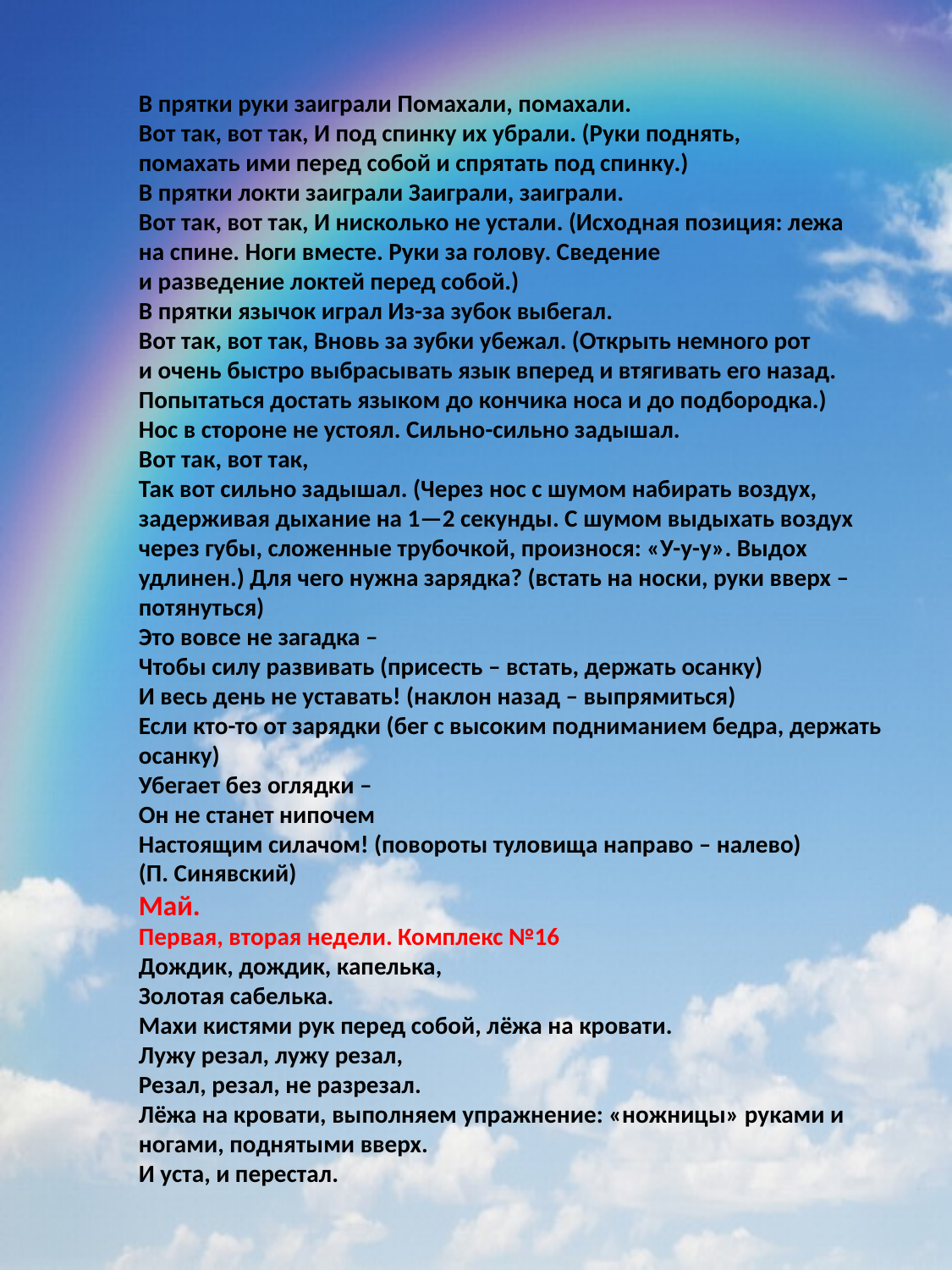

В прятки руки заиграли Помахали, помахали.
Вот так, вот так, И под спинку их убрали. (Руки поднять,
помахать ими перед собой и спрятать под спинку.)
В прятки локти заиграли Заиграли, заиграли.
Вот так, вот так, И нисколько не устали. (Исходная позиция: лежа
на спине. Ноги вместе. Руки за голову. Сведение
и разведение локтей перед собой.)
В прятки язычок играл Из-за зубок выбегал.
Вот так, вот так, Вновь за зубки убежал. (Открыть немного рот
и очень быстро выбрасывать язык вперед и втягивать его назад.
Попытаться достать языком до кончика носа и до подбородка.)
Нос в стороне не устоял. Сильно-сильно задышал.
Вот так, вот так,
Так вот сильно задышал. (Через нос с шумом набирать воздух, задерживая дыхание на 1—2 секунды. С шумом выдыхать воздух через губы, сложенные трубочкой, произнося: «У-у-у». Выдох удлинен.) Для чего нужна зарядка? (встать на носки, руки вверх – потянуться)
Это вовсе не загадка –
Чтобы силу развивать (присесть – встать, держать осанку)
И весь день не уставать! (наклон назад – выпрямиться)
Если кто-то от зарядки (бег с высоким подниманием бедра, держать осанку)
Убегает без оглядки –
Он не станет нипочем
Настоящим силачом! (повороты туловища направо – налево)
(П. Синявский)
Май.
Первая, вторая недели. Комплекс №16
Дождик, дождик, капелька,
Золотая сабелька.
Махи кистями рук перед собой, лёжа на кровати.
Лужу резал, лужу резал,
Резал, резал, не разрезал.
Лёжа на кровати, выполняем упражнение: «ножницы» руками и ногами, поднятыми вверх.
И уста, и перестал.